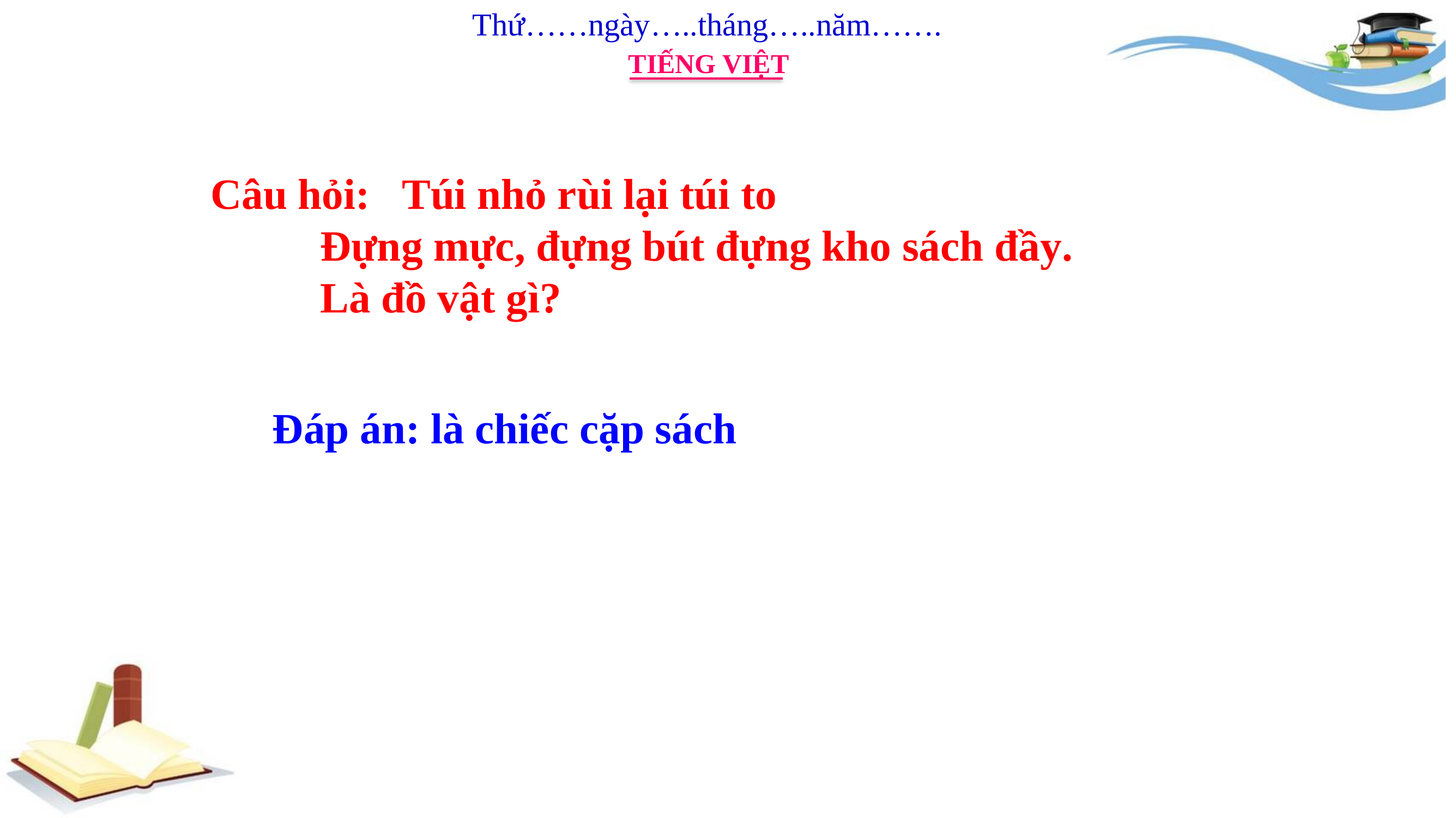

Thứ……ngày…..tháng…..năm…….
TIẾNG VIỆT
     Câu hỏi: 	Túi nhỏ rùi lại túi to
		Đựng mực, đựng bút đựng kho sách đầy.
		Là đồ vật gì?
Đáp án: là chiếc cặp sách